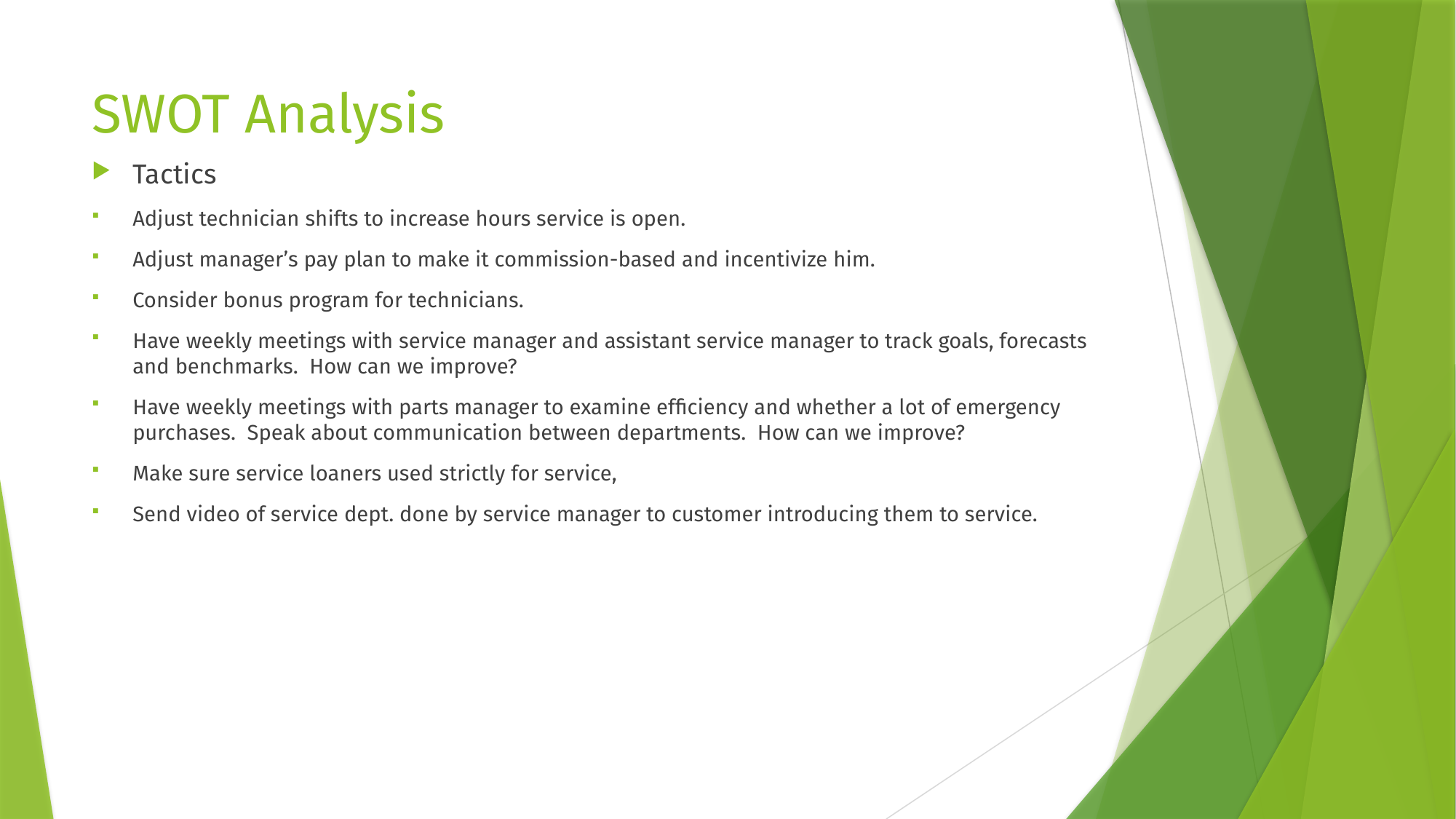

# SWOT Analysis
Tactics
Adjust technician shifts to increase hours service is open.
Adjust manager’s pay plan to make it commission-based and incentivize him.
Consider bonus program for technicians.
Have weekly meetings with service manager and assistant service manager to track goals, forecasts and benchmarks.  How can we improve?
Have weekly meetings with parts manager to examine efficiency and whether a lot of emergency purchases.  Speak about communication between departments.  How can we improve?
Make sure service loaners used strictly for service,
Send video of service dept. done by service manager to customer introducing them to service.